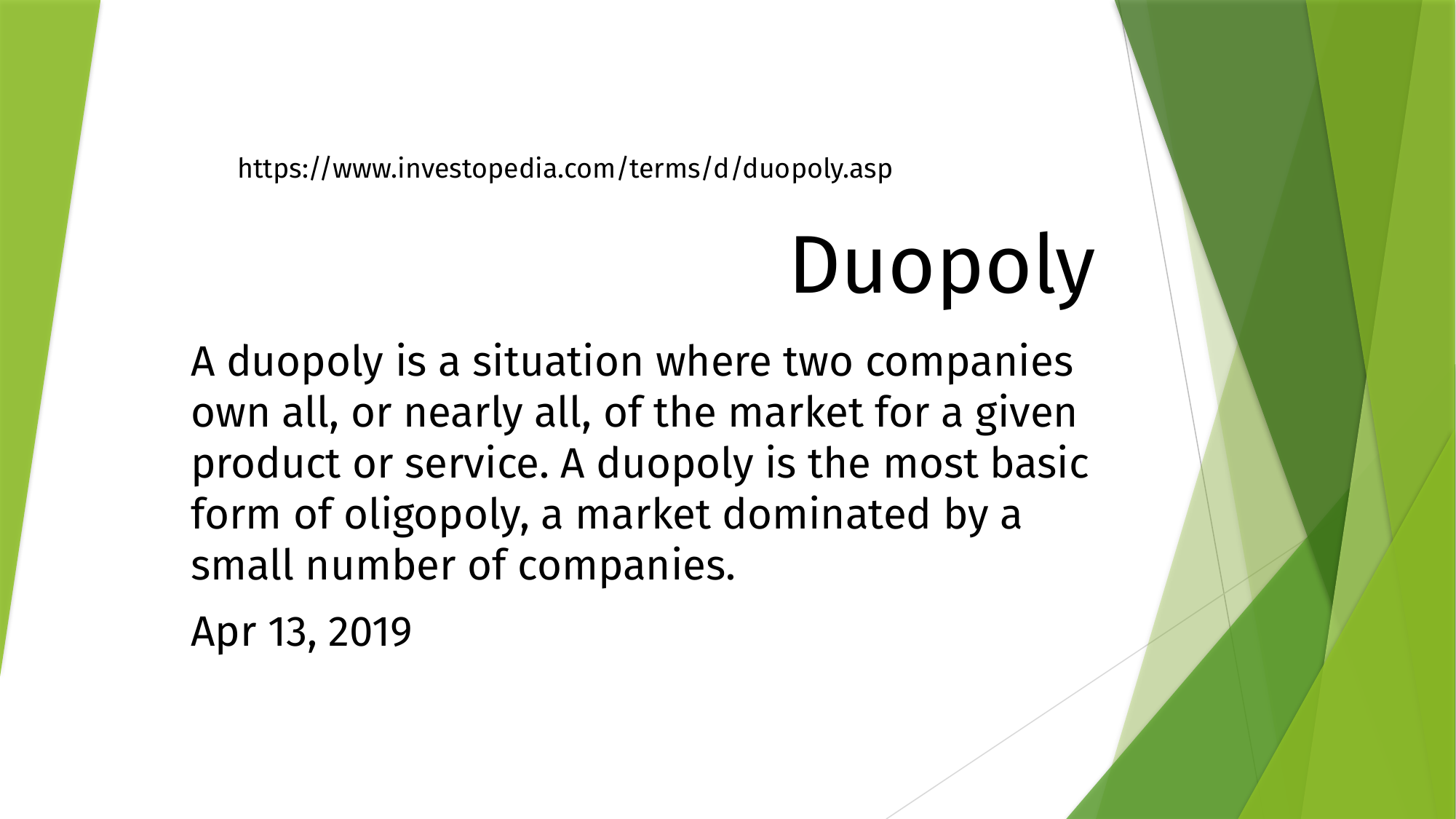

# Duopoly
https://www.investopedia.com/terms/d/duopoly.asp
A duopoly is a situation where two companies own all, or nearly all, of the market for a given product or service. A duopoly is the most basic form of oligopoly, a market dominated by a small number of companies.
Apr 13, 2019